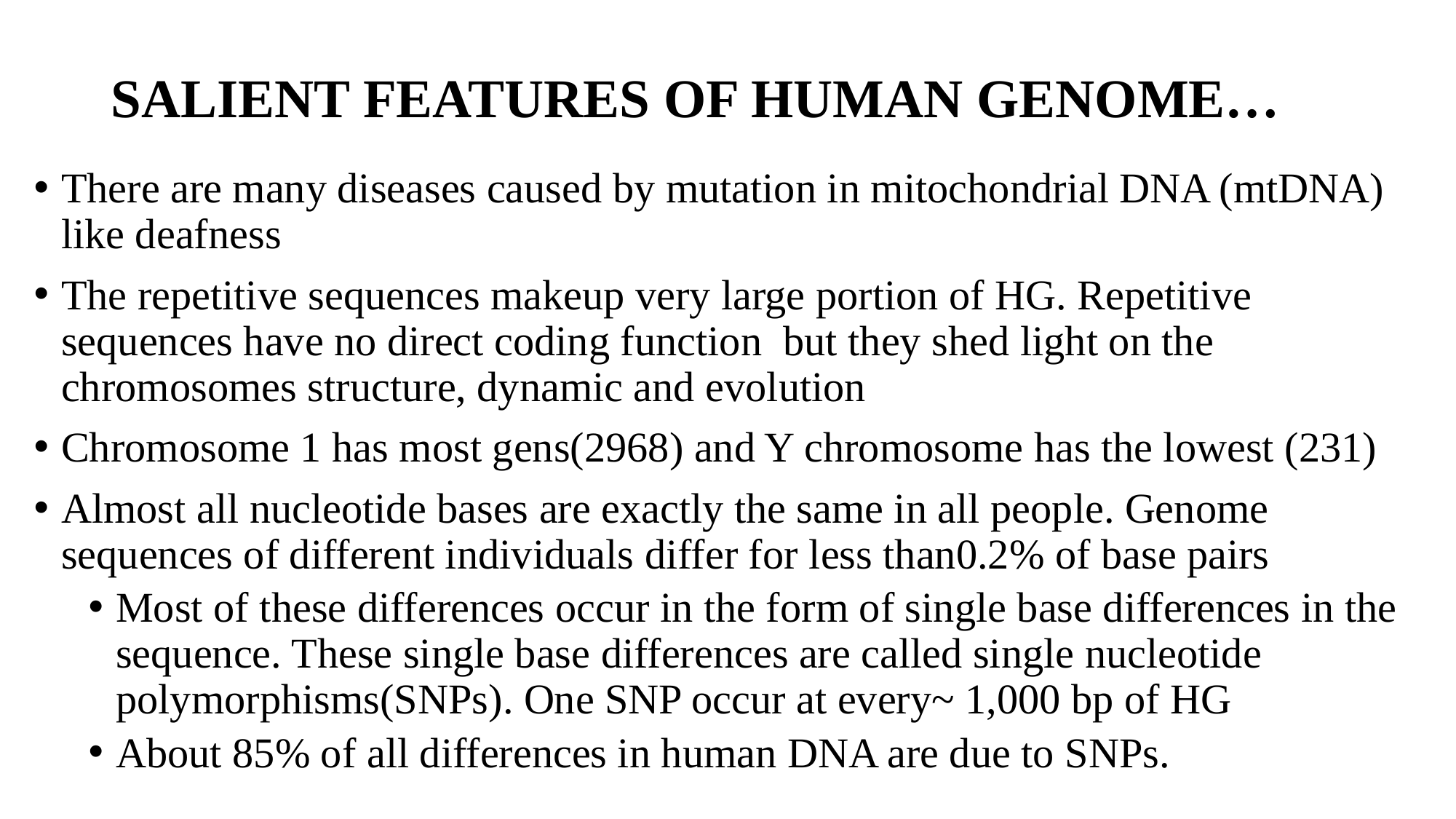

# SALIENT FEATURES OF HUMAN GENOME…
There are many diseases caused by mutation in mitochondrial DNA (mtDNA) like deafness
The repetitive sequences makeup very large portion of HG. Repetitive sequences have no direct coding function  but they shed light on the chromosomes structure, dynamic and evolution
Chromosome 1 has most gens(2968) and Y chromosome has the lowest (231)
Almost all nucleotide bases are exactly the same in all people. Genome sequences of different individuals differ for less than0.2% of base pairs
Most of these differences occur in the form of single base differences in the sequence. These single base differences are called single nucleotide polymorphisms(SNPs). One SNP occur at every~ 1,000 bp of HG
About 85% of all differences in human DNA are due to SNPs.